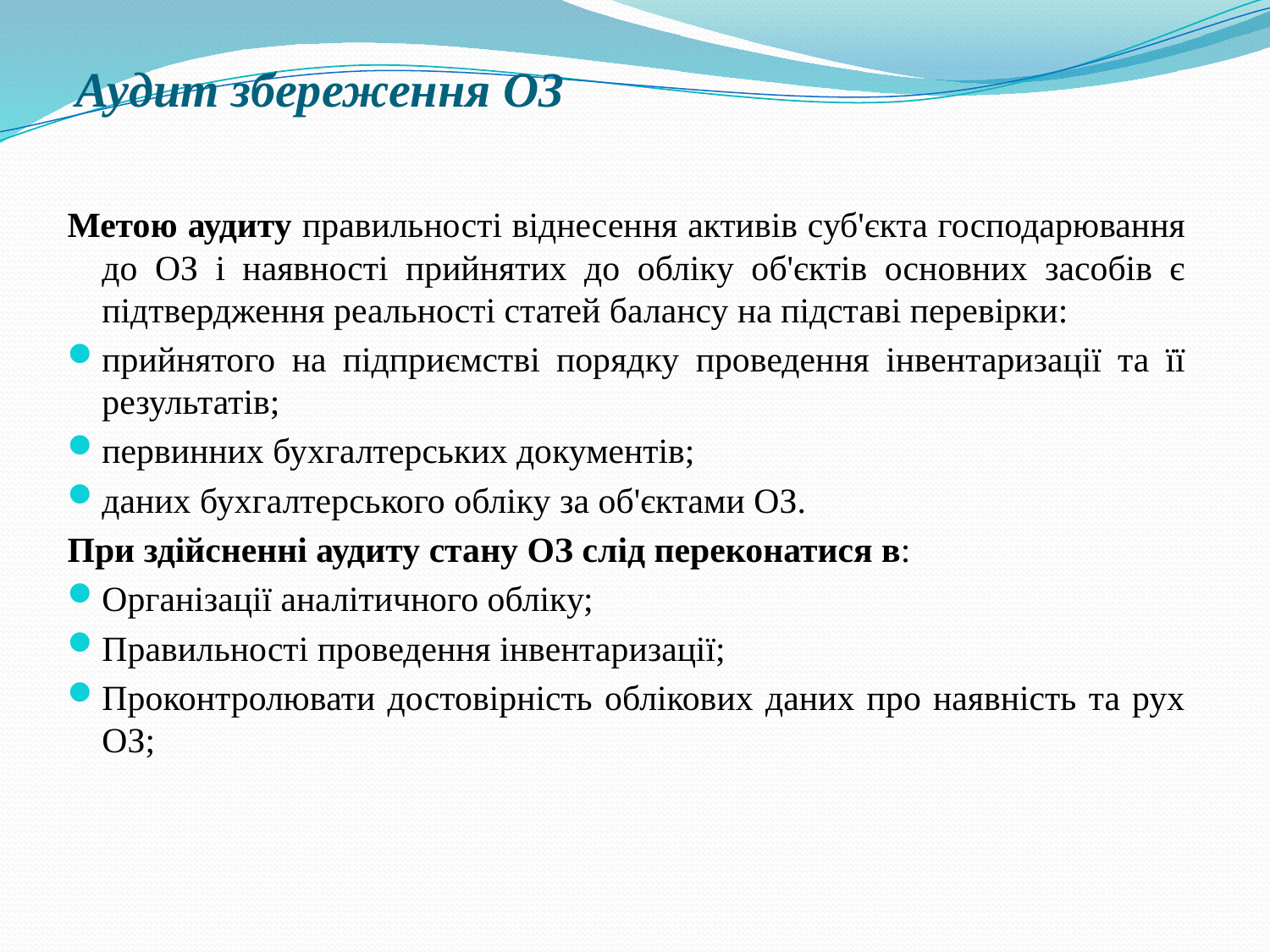

# Аудит збереження ОЗ
Метою аудиту правильності віднесення активів суб'єкта господарювання до ОЗ і наявності прийнятих до обліку об'єктів основних засобів є підтвердження реальності статей балансу на підставі перевірки:
прийнятого на підприємстві порядку проведення інвентаризації та її результатів;
первинних бухгалтерських документів;
даних бухгалтерського обліку за об'єктами ОЗ.
При здійсненні аудиту стану ОЗ слід переконатися в:
Організації аналітичного обліку;
Правильності проведення інвентаризації;
Проконтролювати достовірність облікових даних про наявність та рух ОЗ;